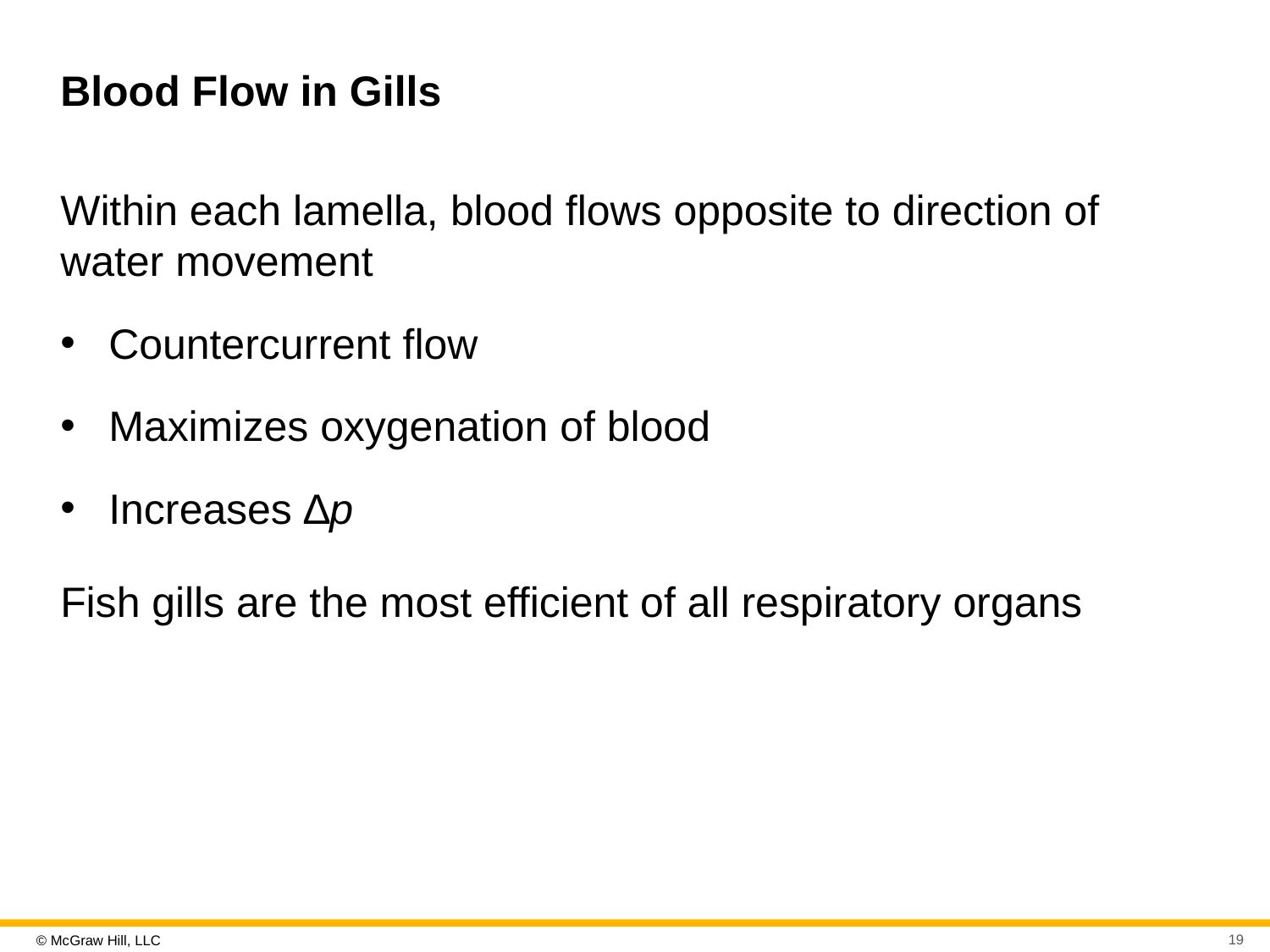

# Blood Flow in Gills
Within each lamella, blood flows opposite to direction of water movement
Countercurrent flow
Maximizes oxygenation of blood
Increases ∆p
Fish gills are the most efficient of all respiratory organs
19